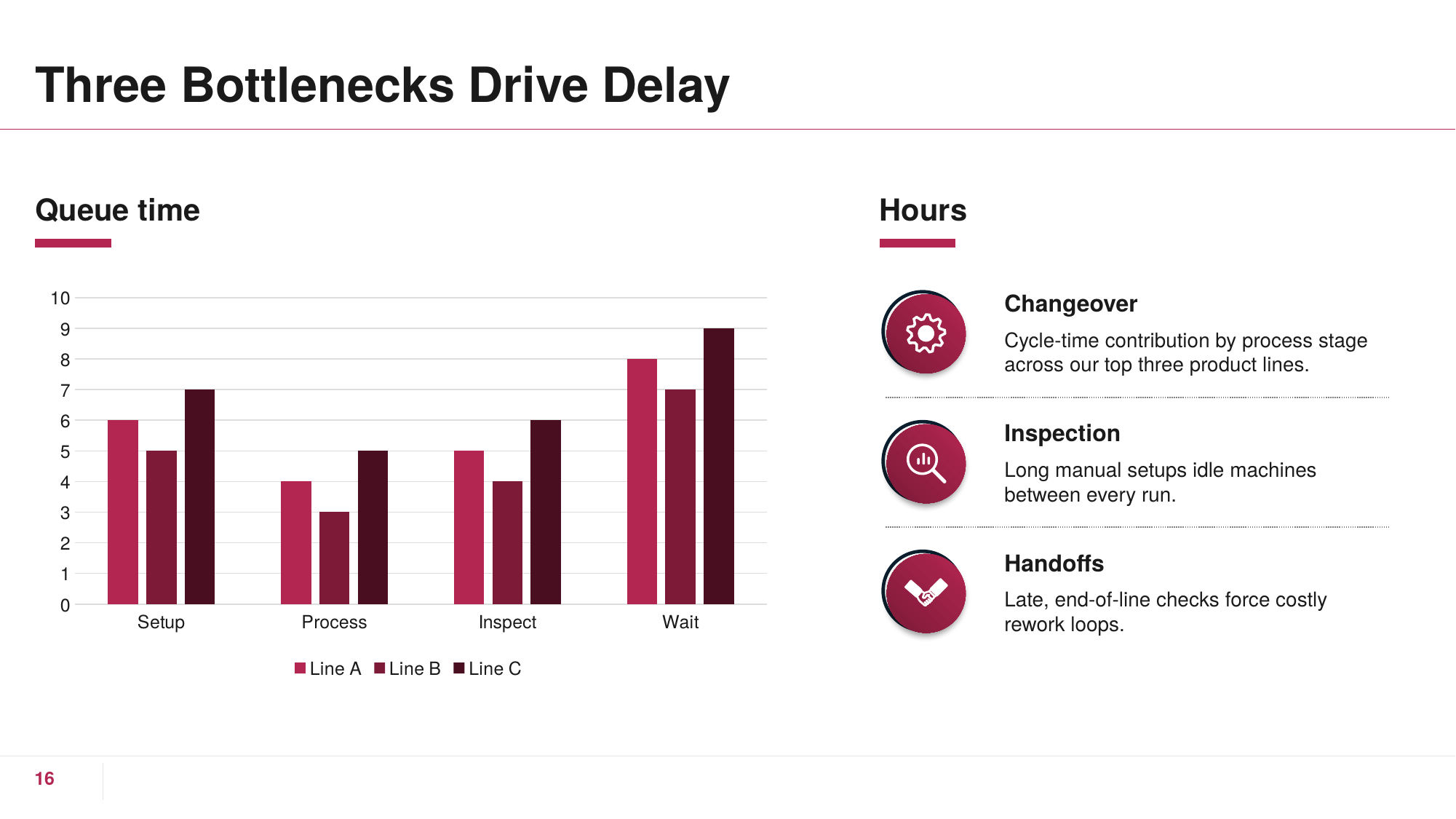

# Three Bottlenecks Drive Delay
Queue time
Hours

### Chart

| Category | Line A | Line B | Line C |
|---|---|---|---|
| Setup | 6.0 | 5.0 | 7.0 |
| Process | 4.0 | 3.0 | 5.0 |
| Inspect | 5.0 | 4.0 | 6.0 |
| Wait | 8.0 | 7.0 | 9.0 |
Changeover
Cycle-time contribution by process stage across our top three product lines.

Inspection
Long manual setups idle machines between every run.

Handoffs
Late, end-of-line checks force costly rework loops.

16